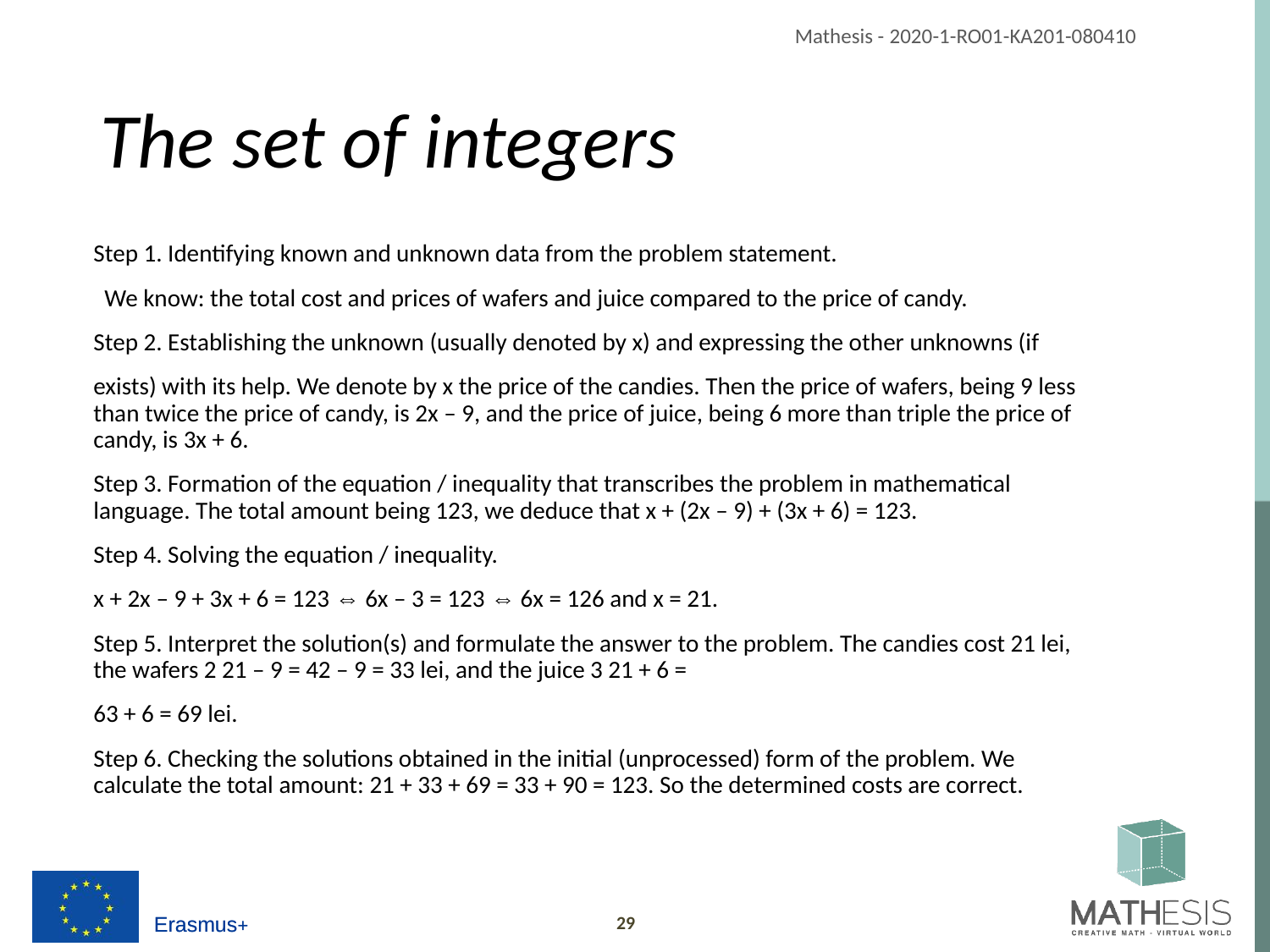

# The set of integers
Step 1. Identifying known and unknown data from the problem statement.
  We know: the total cost and prices of wafers and juice compared to the price of candy.
Step 2. Establishing the unknown (usually denoted by x) and expressing the other unknowns (if
exists) with its help. We denote by x the price of the candies. Then the price of wafers, being 9 less than twice the price of candy, is 2x – 9, and the price of juice, being 6 more than triple the price of candy, is 3x + 6.
Step 3. Formation of the equation / inequality that transcribes the problem in mathematical language. The total amount being 123, we deduce that x + (2x – 9) + (3x + 6) = 123.
Step 4. Solving the equation / inequality.
x + 2x – 9 + 3x + 6 = 123 ⇔ 6x – 3 = 123 ⇔ 6x = 126 and x = 21.
Step 5. Interpret the solution(s) and formulate the answer to the problem. The candies cost 21 lei, the wafers 2 21 – 9 = 42 – 9 = 33 lei, and the juice 3 21 + 6 =
63 + 6 = 69 lei.
Step 6. Checking the solutions obtained in the initial (unprocessed) form of the problem. We calculate the total amount: 21 + 33 + 69 = 33 + 90 = 123. So the determined costs are correct.